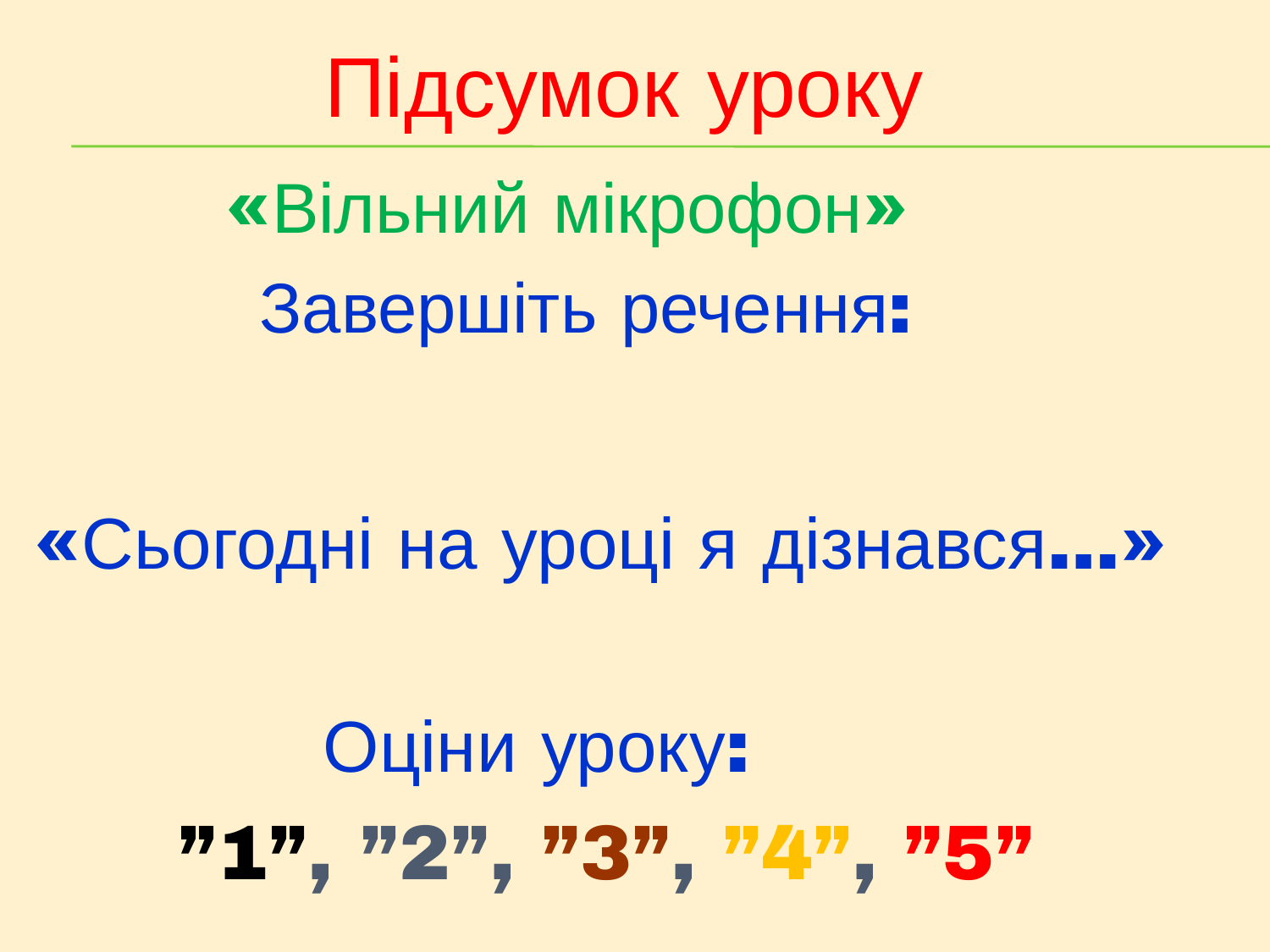

Підсумок уроку
     «Вільний мікрофон»
            Завершіть речення:
«Сьогодні на уроці я дізнався…»

            Оціни уроку:
      ”1”, ”2”, ”3”, ”4”, ”5”